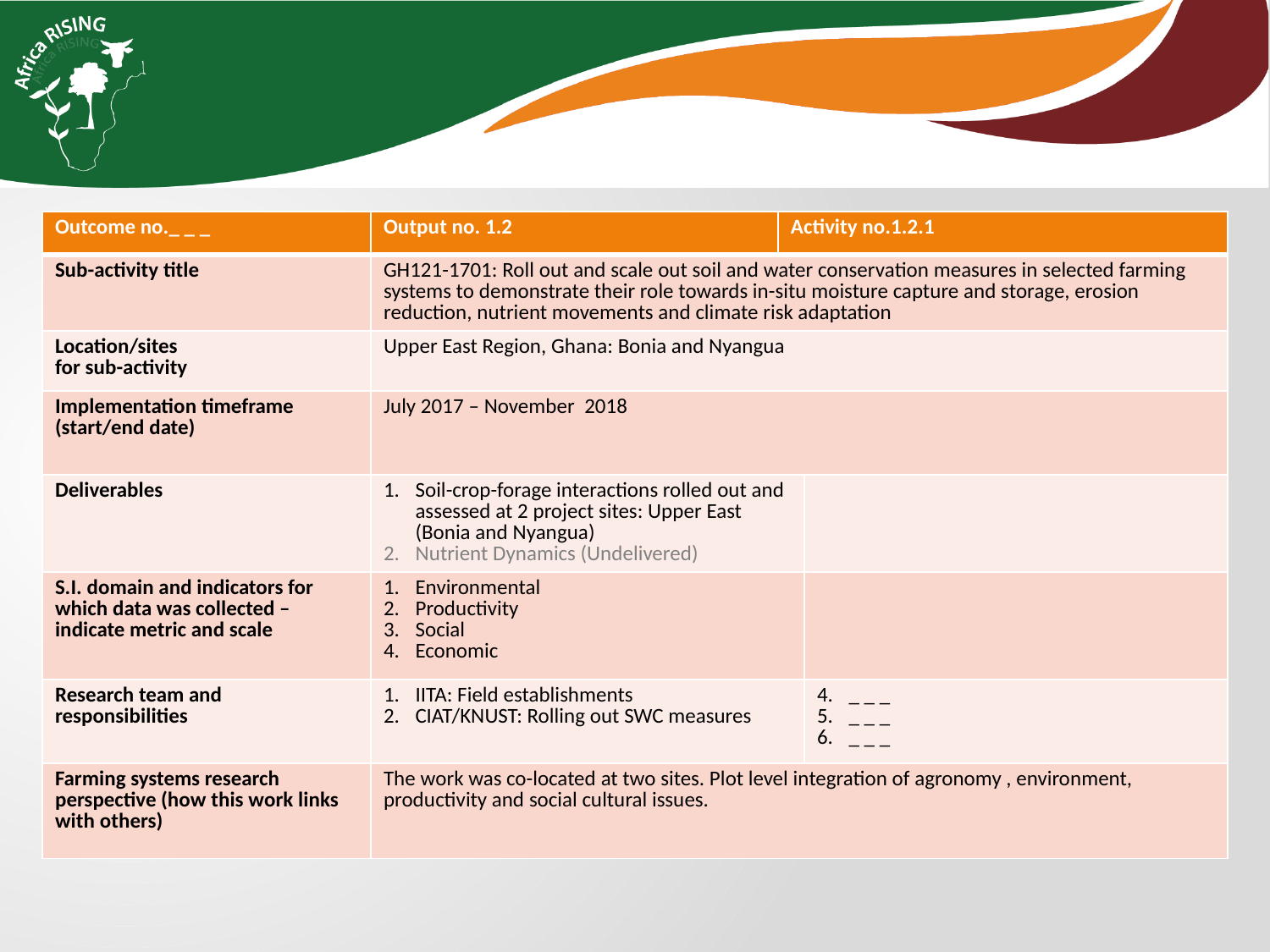

| Outcome no.\_ \_ \_ | Output no. 1.2 | Activity no.1.2.1 |  |
| --- | --- | --- | --- |
| Sub-activity title | GH121-1701: Roll out and scale out soil and water conservation measures in selected farming systems to demonstrate their role towards in-situ moisture capture and storage, erosion reduction, nutrient movements and climate risk adaptation |  |  |
| Location/sites for sub-activity | Upper East Region, Ghana: Bonia and Nyangua |  |  |
| Implementation timeframe (start/end date) | July 2017 – November 2018 |  |  |
| Deliverables | Soil-crop-forage interactions rolled out and assessed at 2 project sites: Upper East (Bonia and Nyangua) Nutrient Dynamics (Undelivered) |  |  |
| S.I. domain and indicators for which data was collected – indicate metric and scale | Environmental Productivity Social Economic |  |  |
| Research team and responsibilities | IITA: Field establishments CIAT/KNUST: Rolling out SWC measures |  | \_ \_ \_ \_ \_ \_ \_ \_ \_ |
| Farming systems research perspective (how this work links with others) | The work was co-located at two sites. Plot level integration of agronomy , environment, productivity and social cultural issues. |  |  |